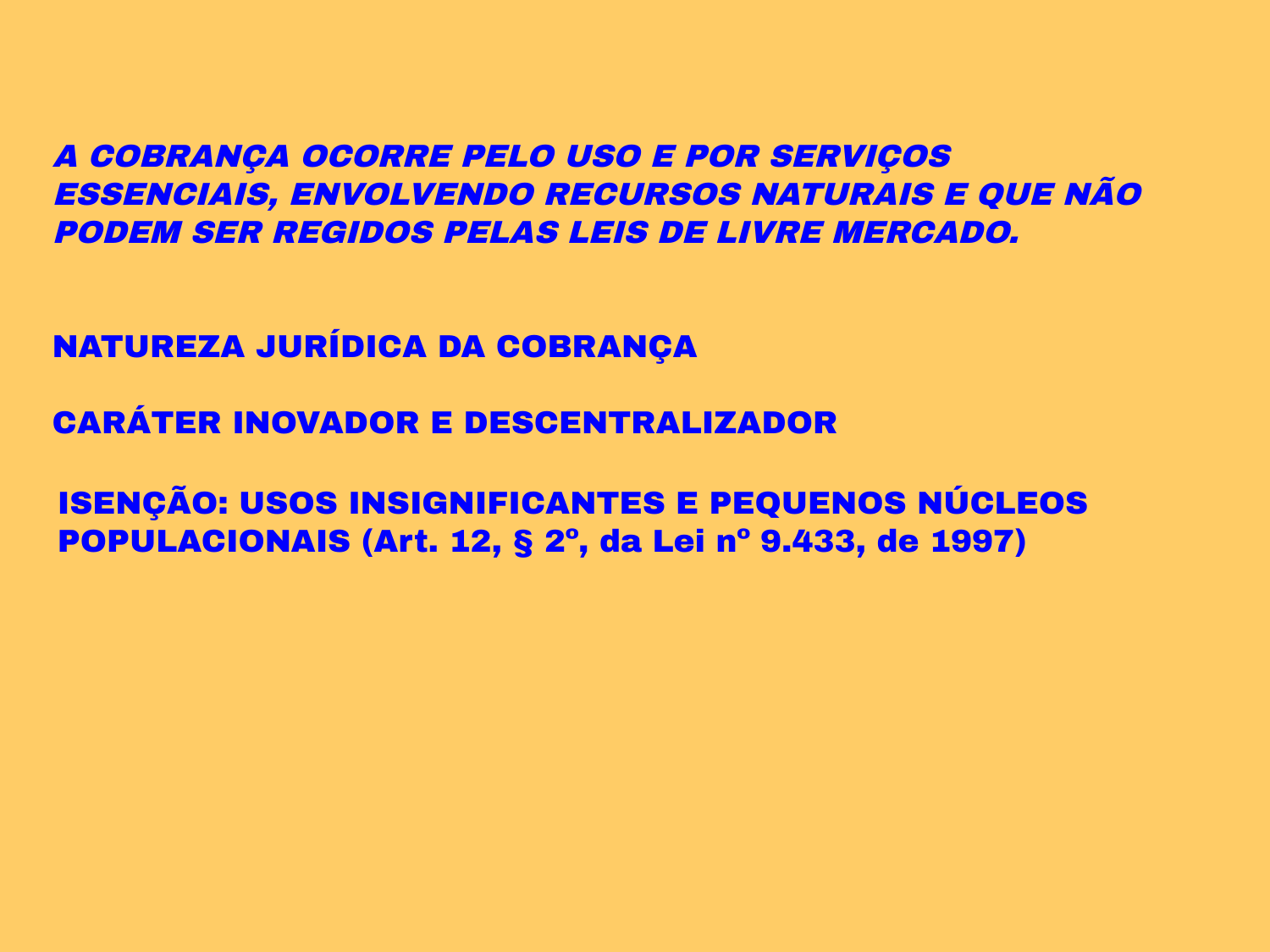

A COBRANÇA OCORRE PELO USO E POR SERVIÇOS ESSENCIAIS, ENVOLVENDO RECURSOS NATURAIS E QUE NÃO PODEM SER REGIDOS PELAS LEIS DE LIVRE MERCADO.

NATUREZA JURÍDICA DA COBRANÇA

CARÁTER INOVADOR E DESCENTRALIZADOR
ISENÇÃO: USOS INSIGNIFICANTES E PEQUENOS NÚCLEOS POPULACIONAIS (Art. 12, § 2º, da Lei nº 9.433, de 1997)